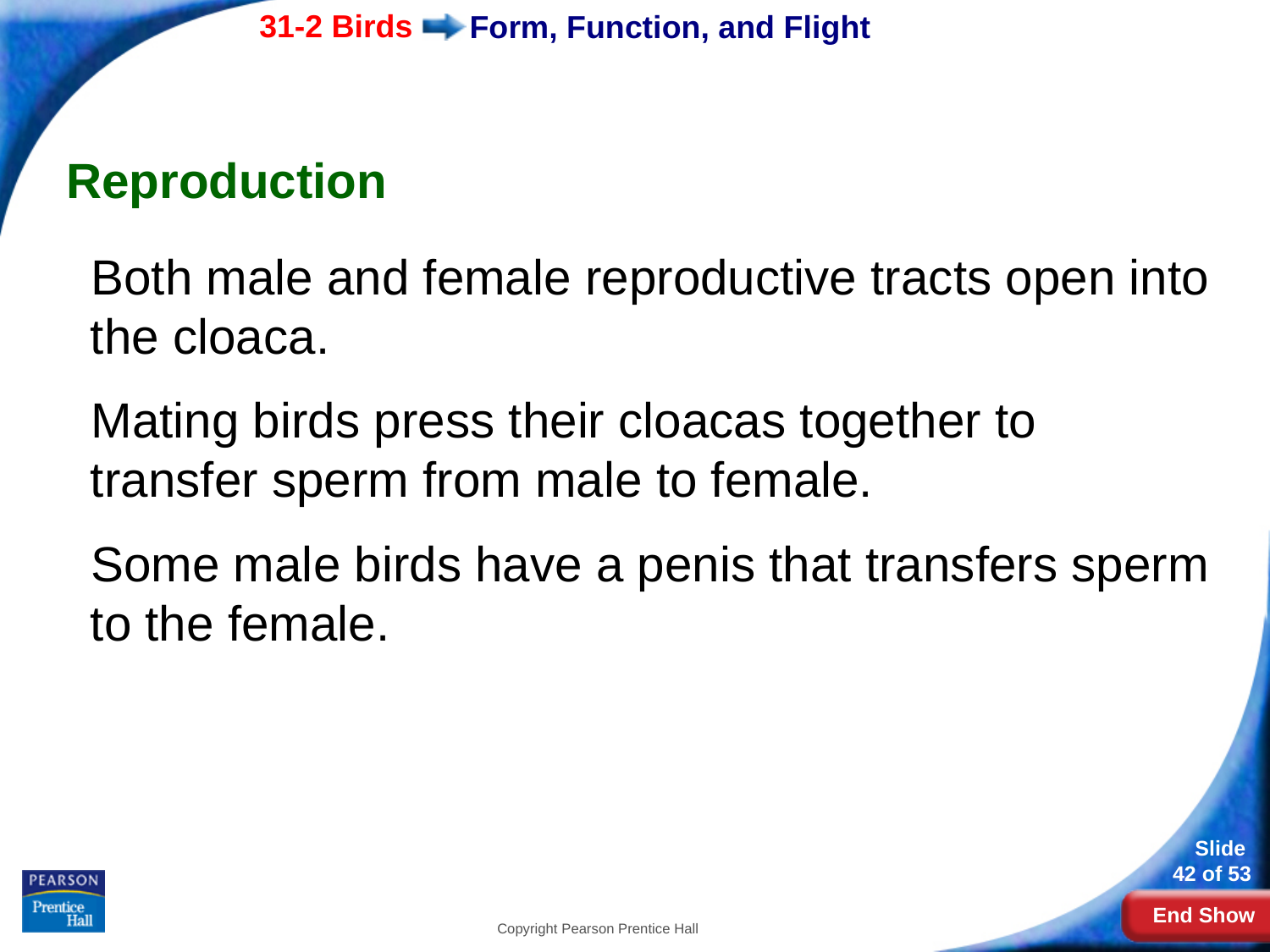

# Form, Function, and Flight
Reproduction
Both male and female reproductive tracts open into the cloaca.
Mating birds press their cloacas together to transfer sperm from male to female.
Some male birds have a penis that transfers sperm to the female.
Copyright Pearson Prentice Hall